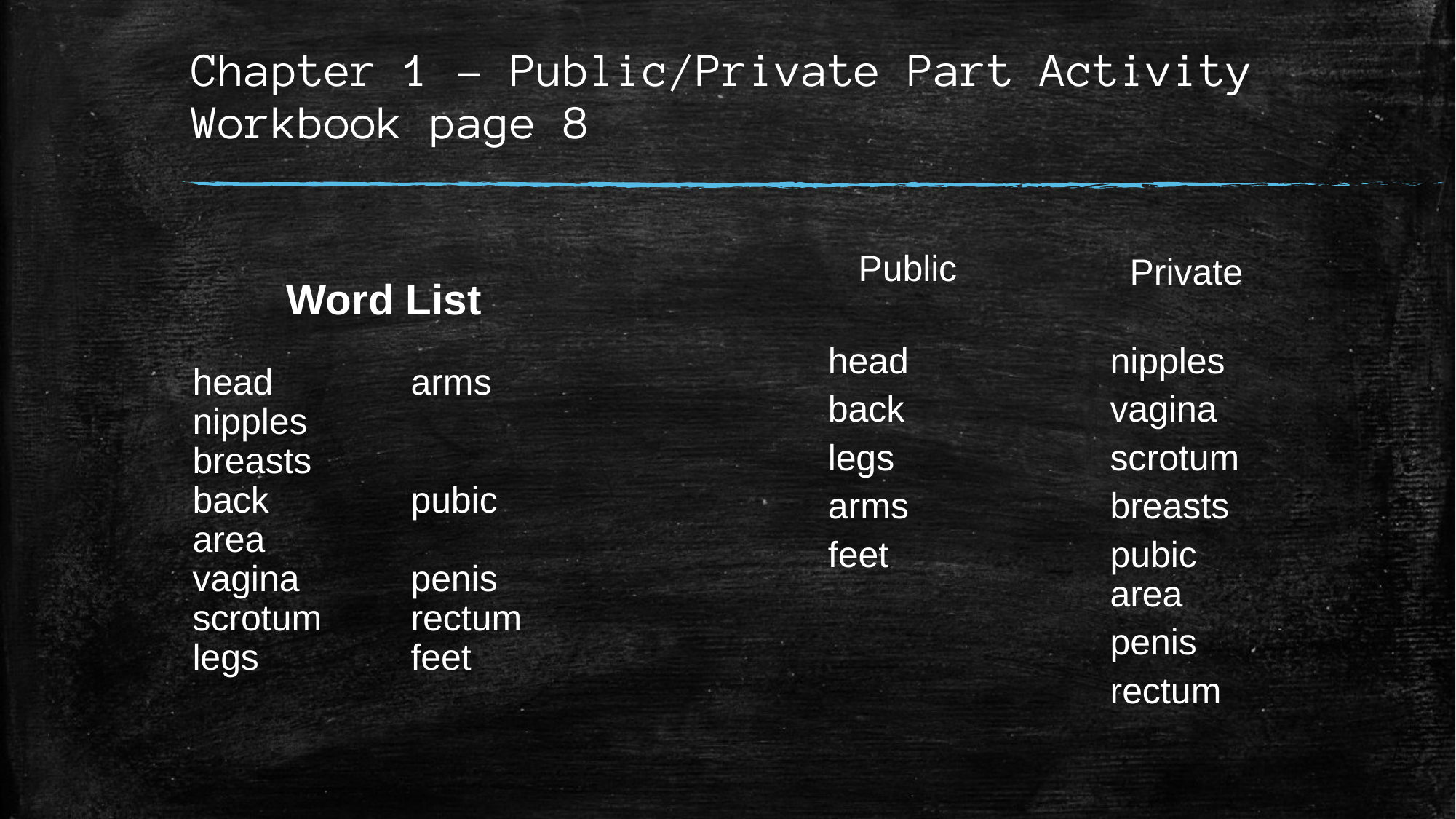

# Chapter 1 – Public/Private Part Activity Workbook page 8
Public
Private
Word List

head		arms
nipples		breasts
back		pubic area
vagina		penis
scrotum	rectum
legs		feet

head
back
legs
arms
feet
nipples
vagina
scrotum
breasts
pubic area
penis
rectum